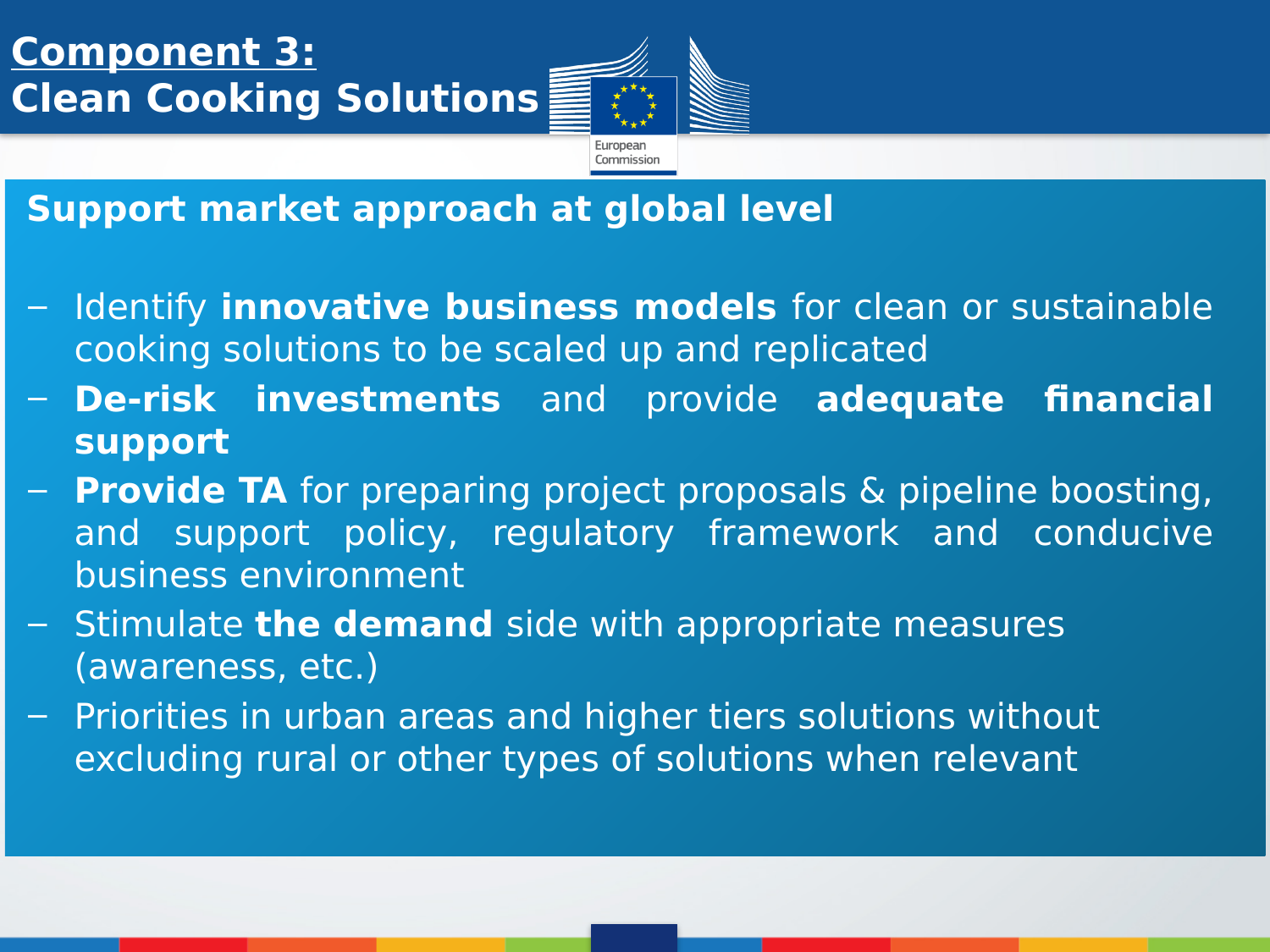

Component 3:
Clean Cooking Solutions

Support market approach at global level

Identify innovative business models for clean or sustainable cooking solutions to be scaled up and replicated
De-risk investments and provide adequate financial support
Provide TA for preparing project proposals & pipeline boosting, and support policy, regulatory framework and conducive business environment
Stimulate the demand side with appropriate measures (awareness, etc.)
Priorities in urban areas and higher tiers solutions without excluding rural or other types of solutions when relevant